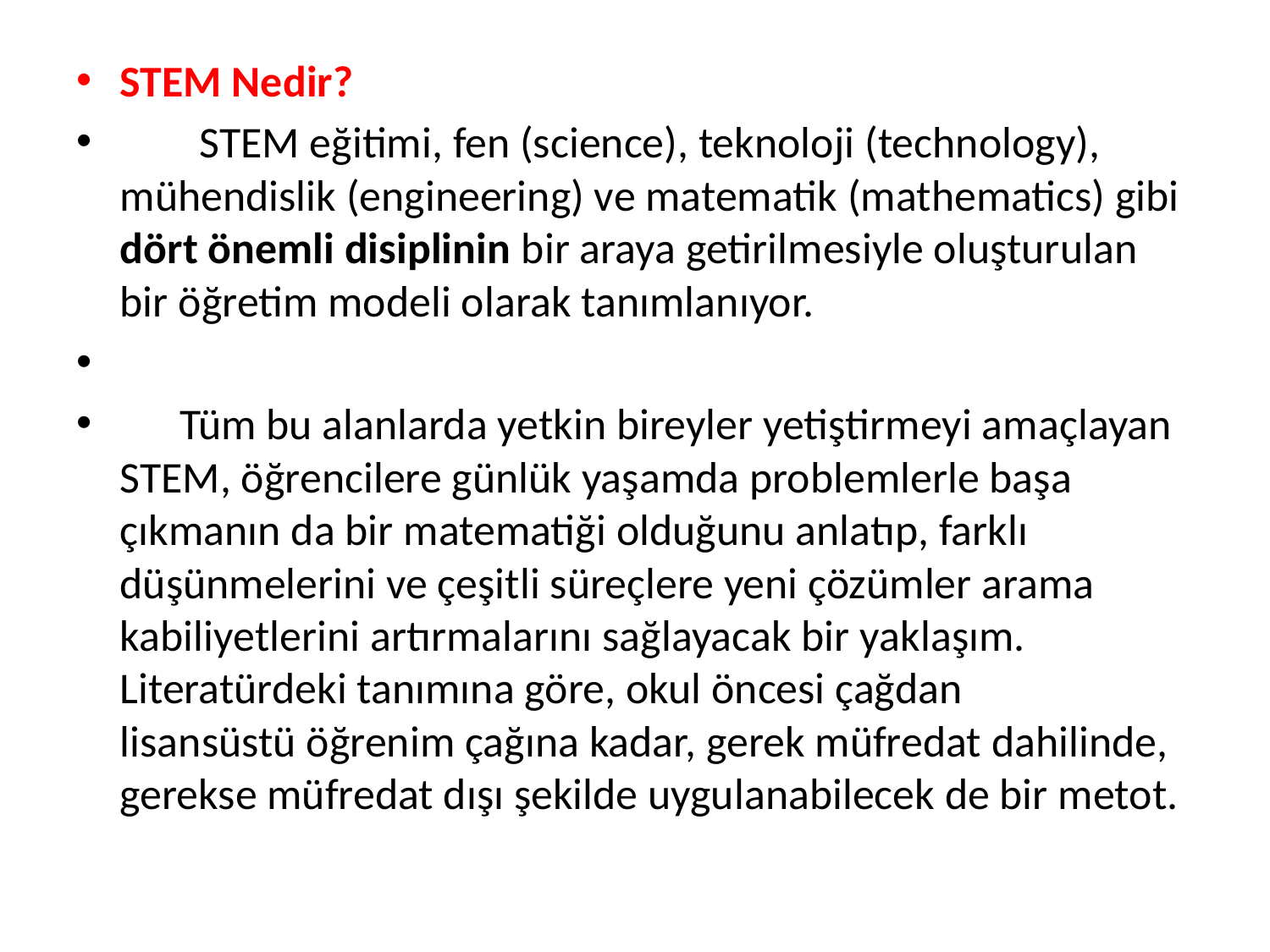

STEM Nedir?
        STEM eğitimi, fen (science), teknoloji (technology), mühendislik (engineering) ve matematik (mathematics) gibi dört önemli disiplinin bir araya getirilmesiyle oluşturulan bir öğretim modeli olarak tanımlanıyor.

      Tüm bu alanlarda yetkin bireyler yetiştirmeyi amaçlayan STEM, öğrencilere günlük yaşamda problemlerle başa çıkmanın da bir matematiği olduğunu anlatıp, farklı düşünmelerini ve çeşitli süreçlere yeni çözümler arama kabiliyetlerini artırmalarını sağlayacak bir yaklaşım. Literatürdeki tanımına göre, okul öncesi çağdan lisansüstü öğrenim çağına kadar, gerek müfredat dahilinde, gerekse müfredat dışı şekilde uygulanabilecek de bir metot.